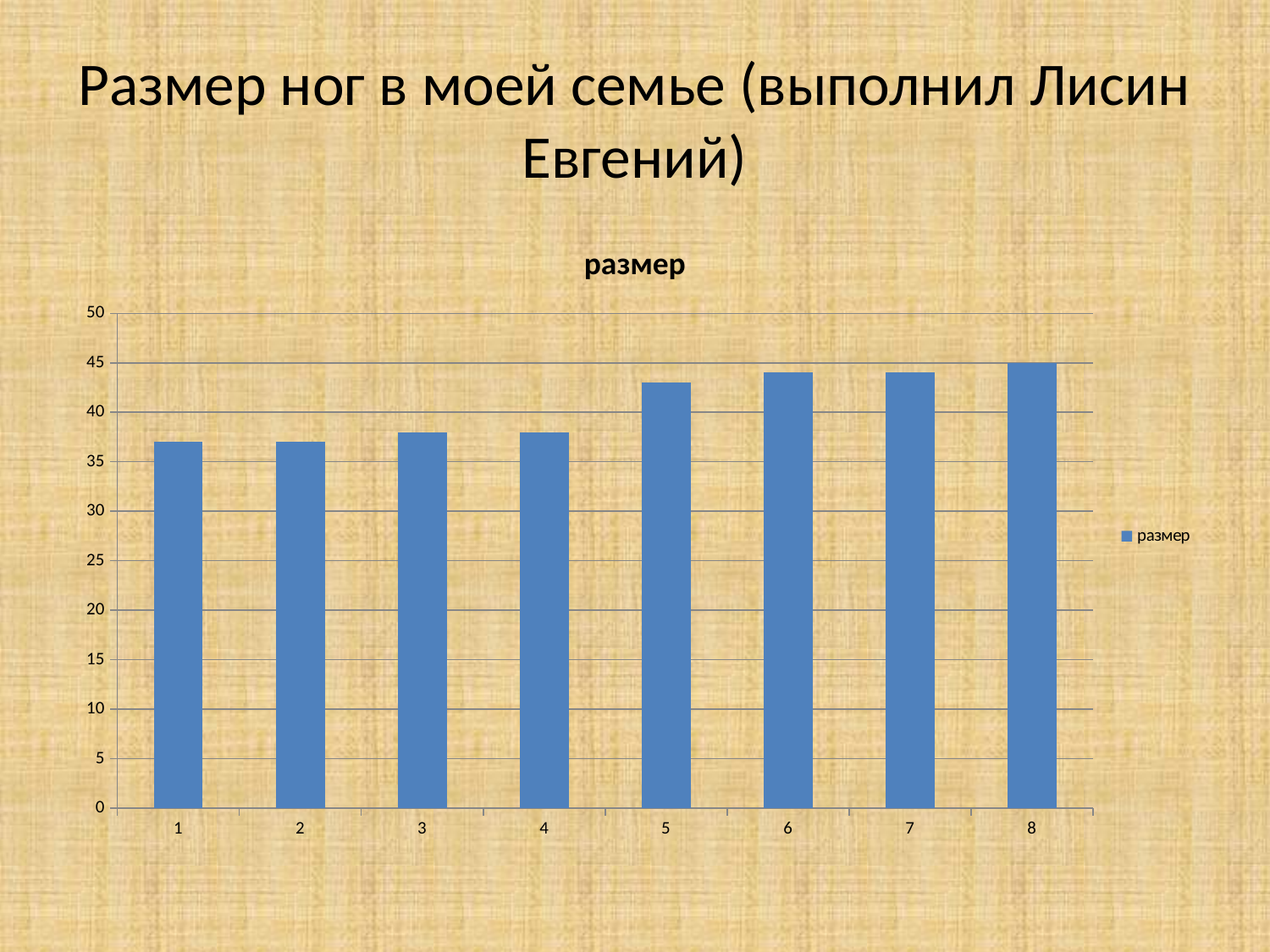

# Размер ног в моей семье (выполнил Лисин Евгений)

### Chart:

| Category | размер |
|---|---|